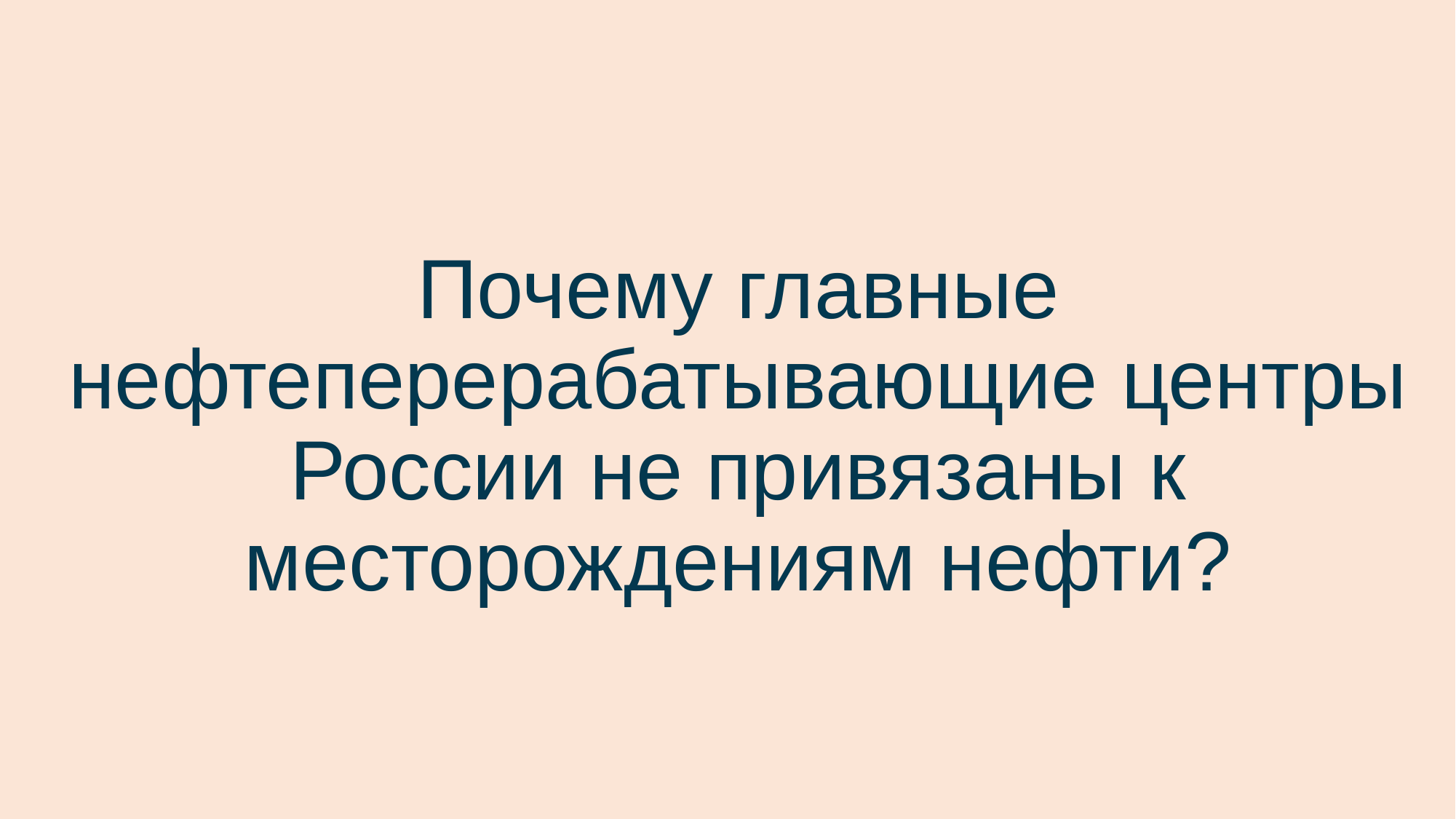

#

Почему главные нефтеперерабатывающие центры России не привязаны к месторождениям нефти?